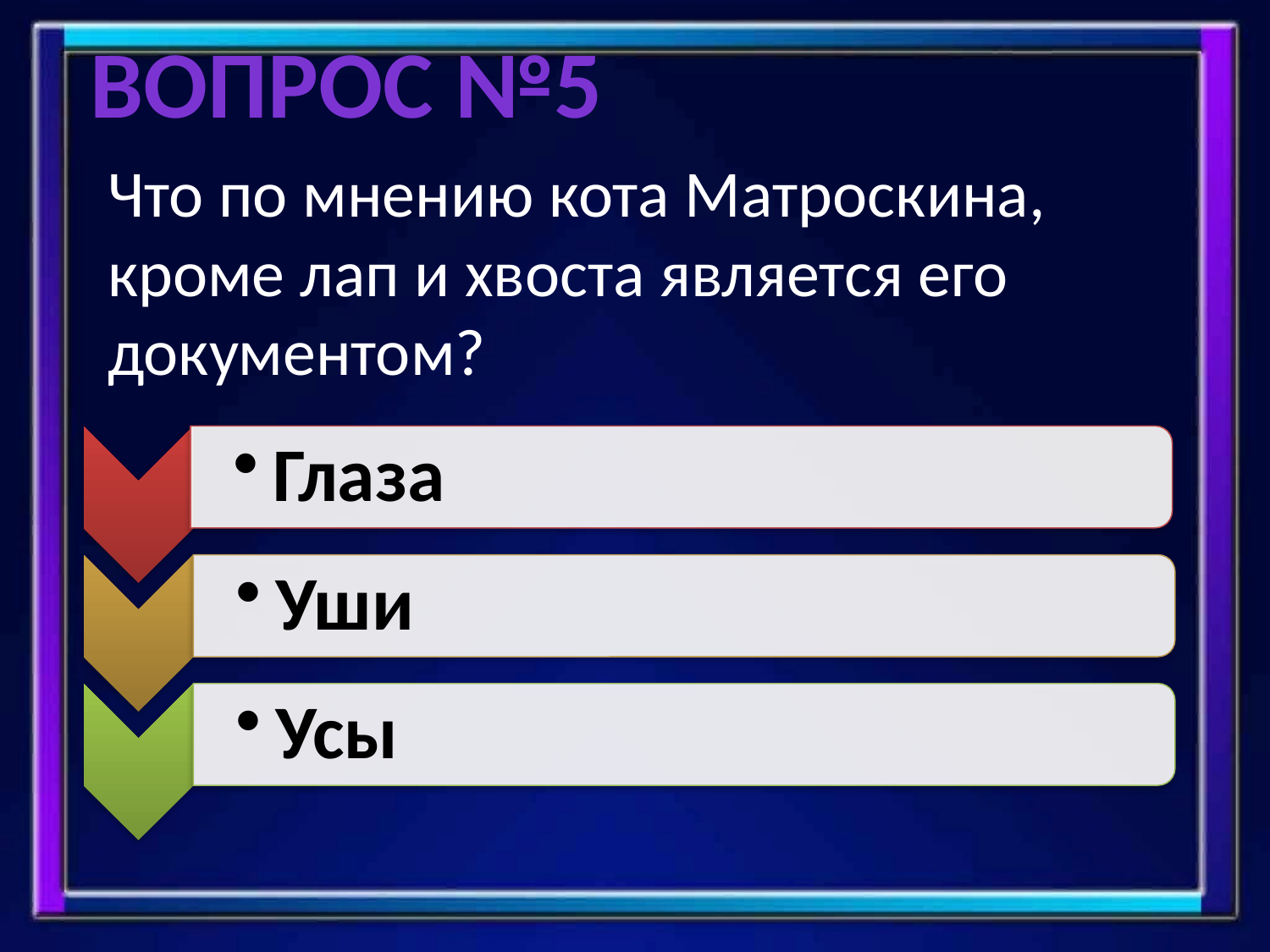

Вопрос №5
# Что по мнению кота Матроскина, кроме лап и хвоста является его документом?

Глаза

Уши

Усы